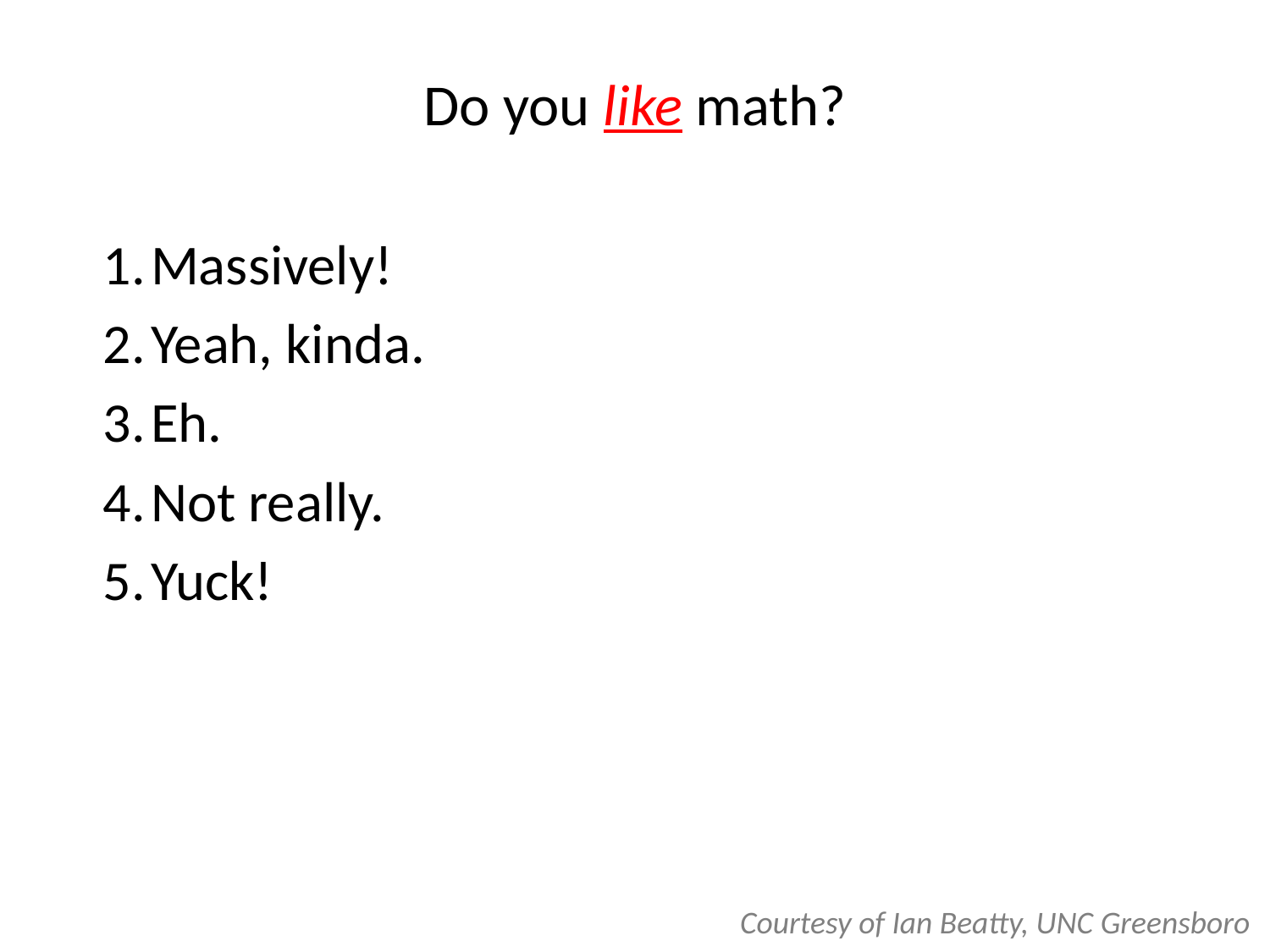

# Do you like math?
Massively!
Yeah, kinda.
Eh.
Not really.
Yuck!
Courtesy of Ian Beatty, UNC Greensboro